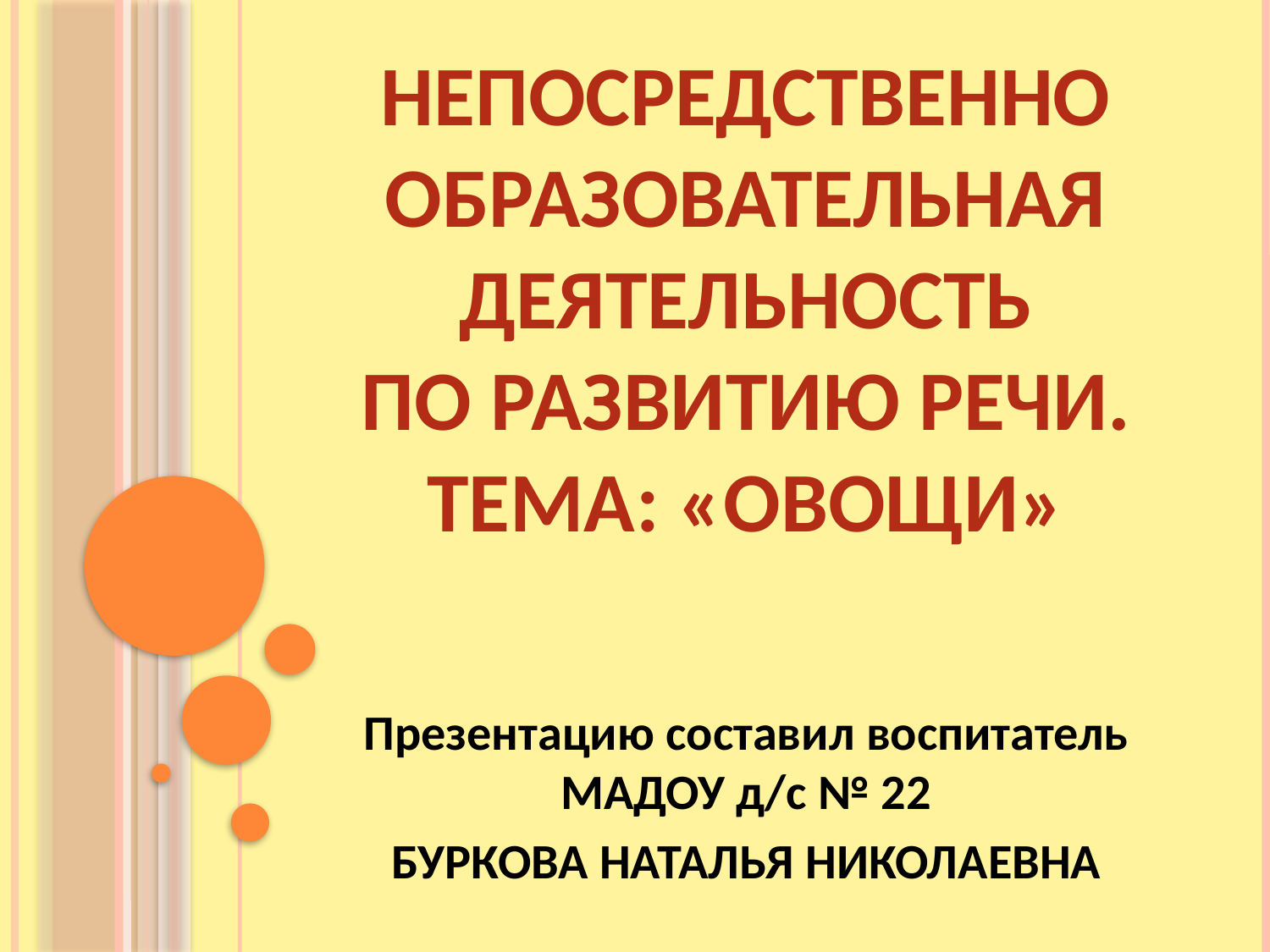

# Непосредственно образовательная деятельность по развитию речи. Тема: «ОВОЩИ»
Презентацию составил воспитатель МАДОУ д/с № 22
БУРКОВА НАТАЛЬЯ НИКОЛАЕВНА